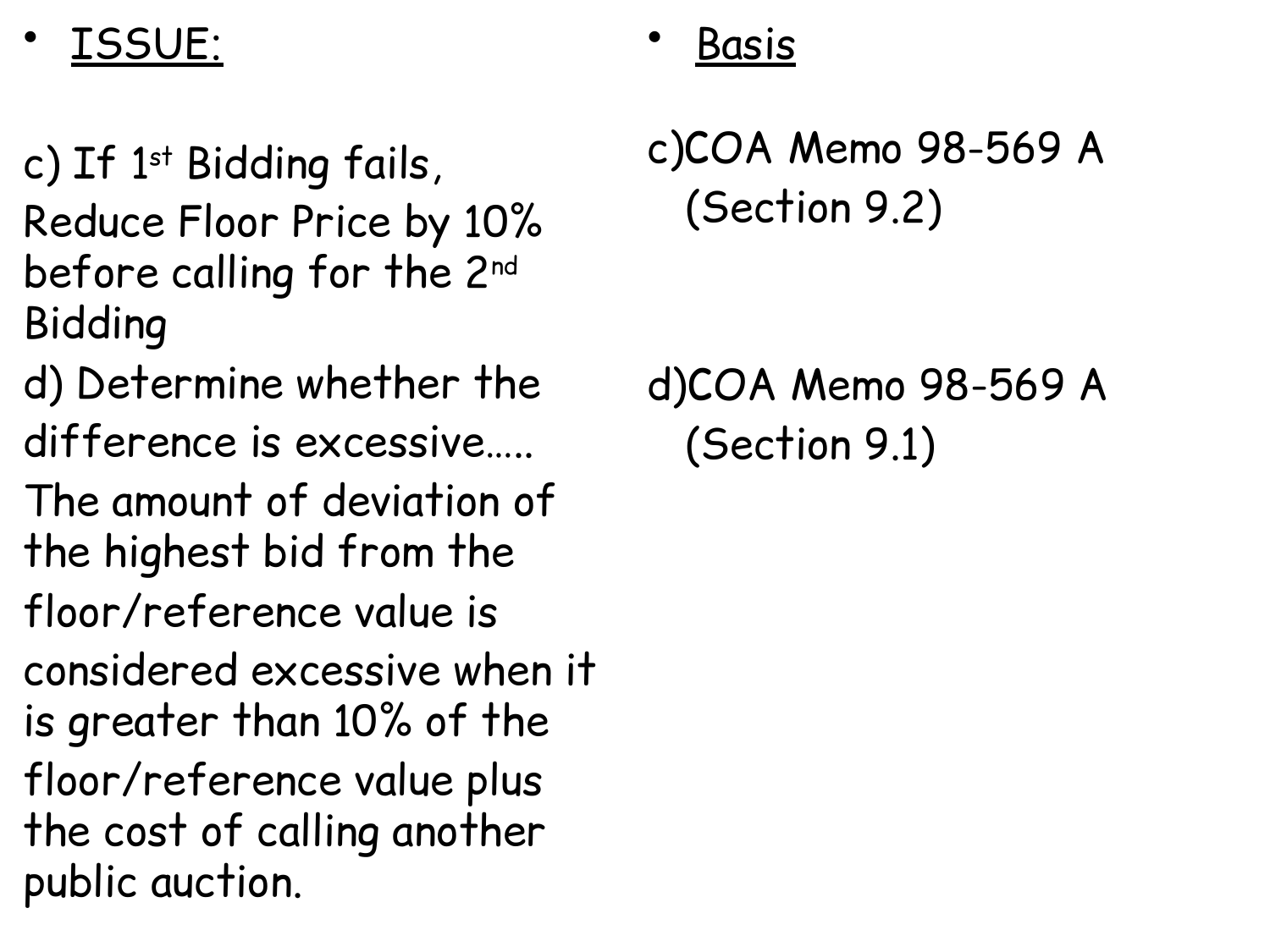

ISSUE:

c) If 1st Bidding fails,
Reduce Floor Price by 10% before calling for the 2nd Bidding
d) Determine whether the
difference is excessive…..
The amount of deviation of the highest bid from the
floor/reference value is
considered excessive when it is greater than 10% of the
floor/reference value plus the cost of calling another public auction.
Basis

c)COA Memo 98-569 A
   (Section 9.2)

d)COA Memo 98-569 A
   (Section 9.1)